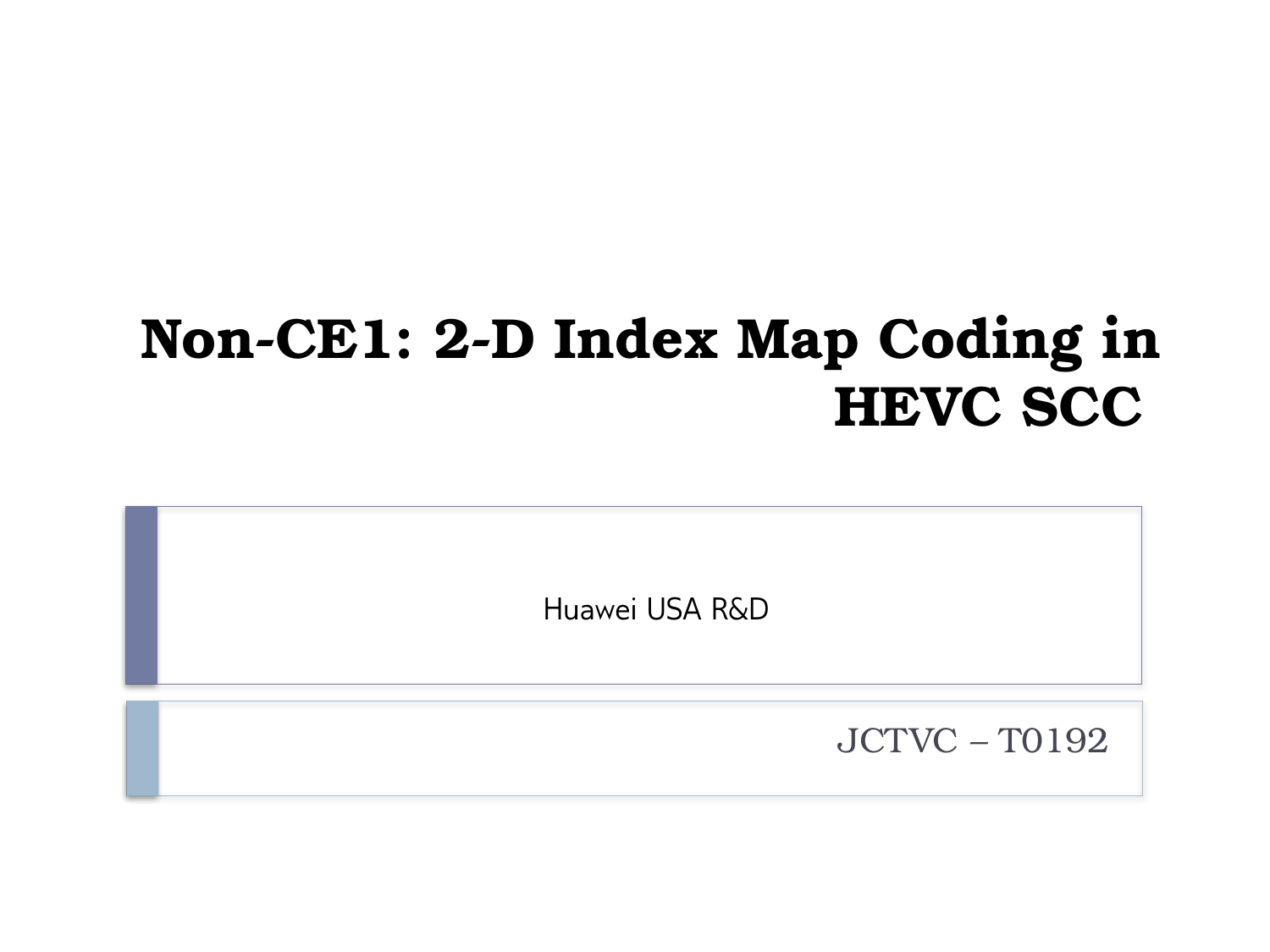

# Non-CE1: 2-D Index Map Coding in HEVC SCC
Huawei USA R&D
JCTVC – T0192